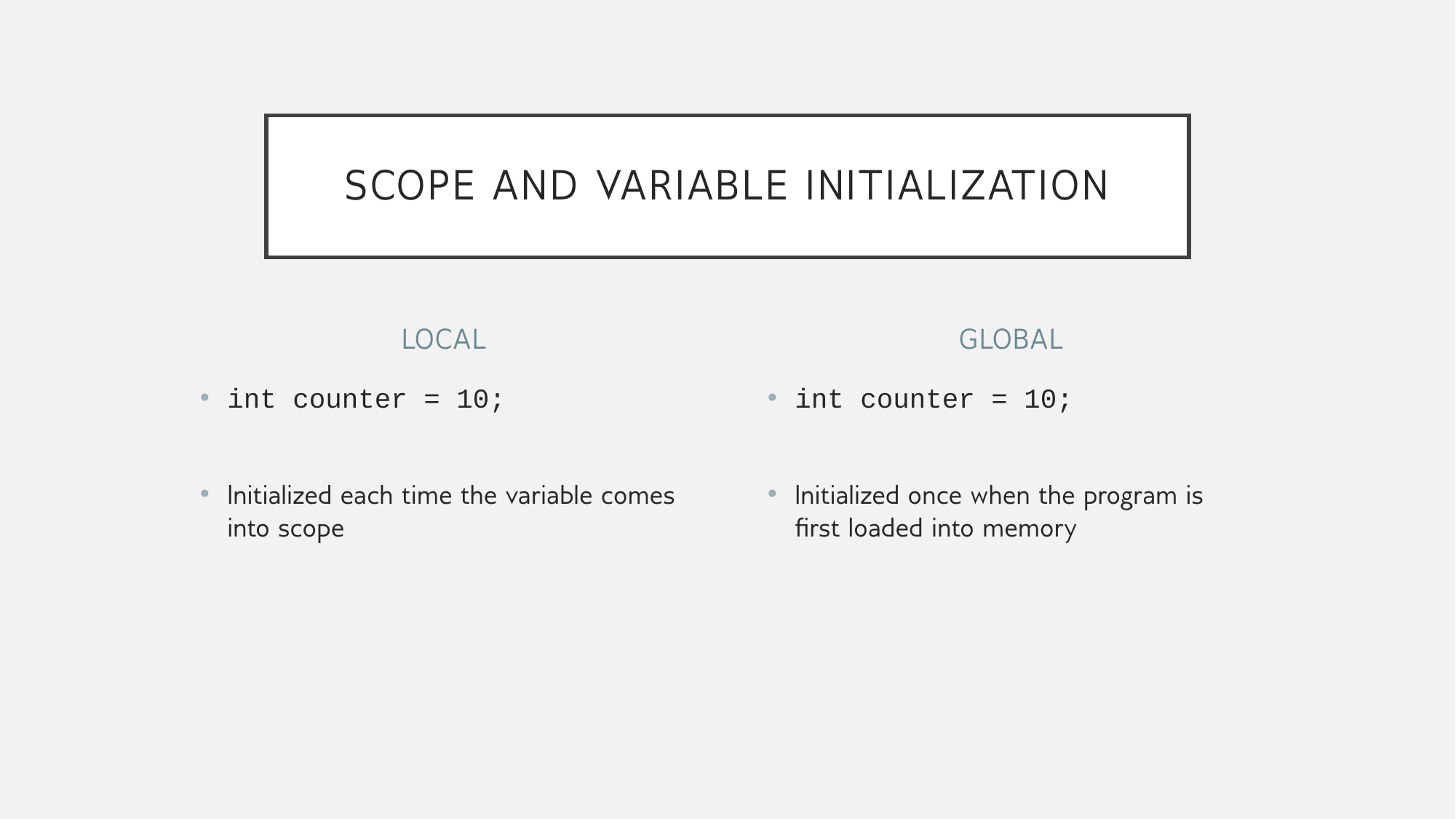

# Scope and Variable Initialization
Local
Global
int counter = 10;

Initialized each time the variable comes into scope
int counter = 10;

Initialized once when the program is first loaded into memory